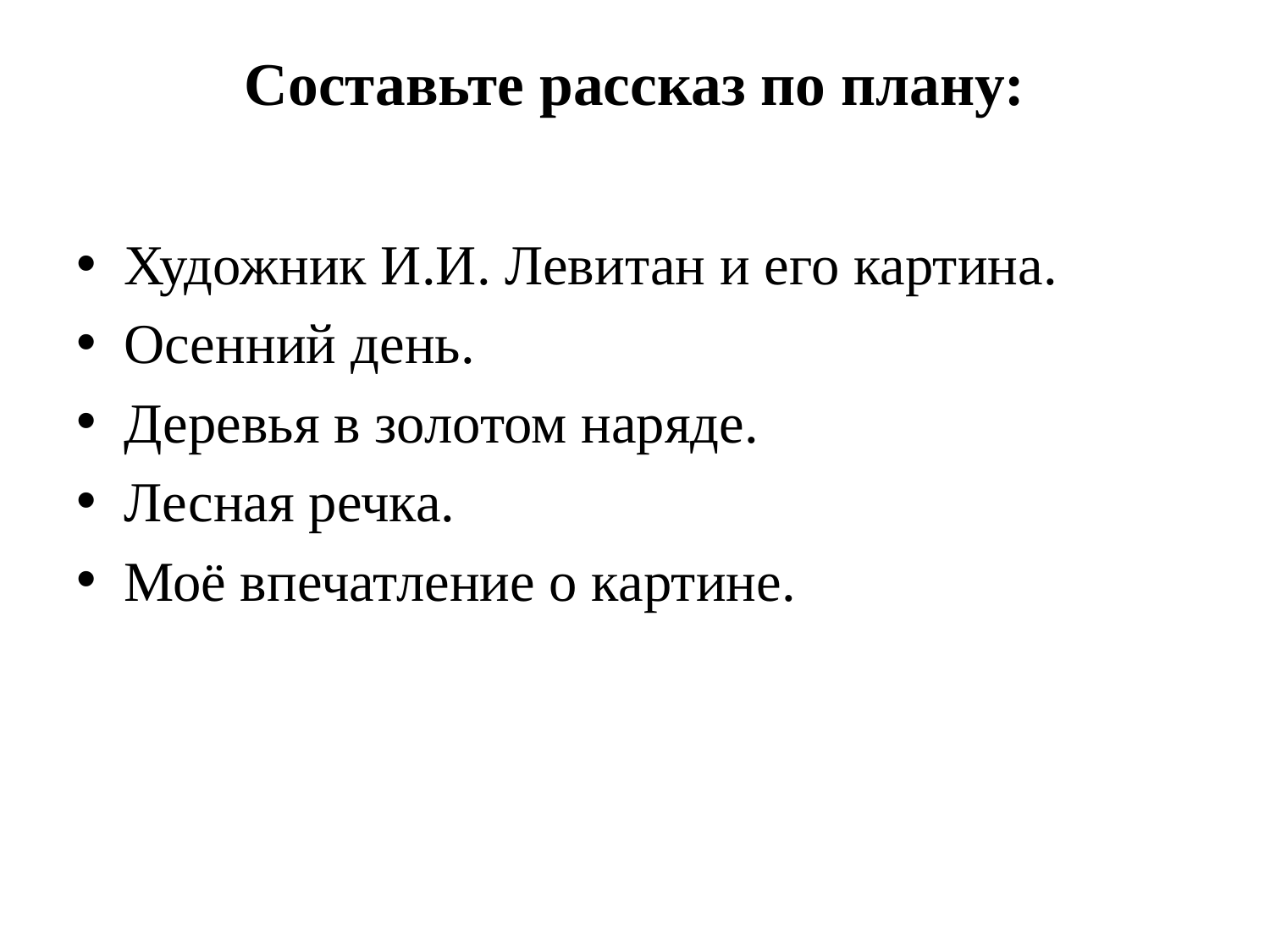

# Составьте рассказ по плану:
Художник И.И. Левитан и его картина.
Осенний день.
Деревья в золотом наряде.
Лесная речка.
Моё впечатление о картине.